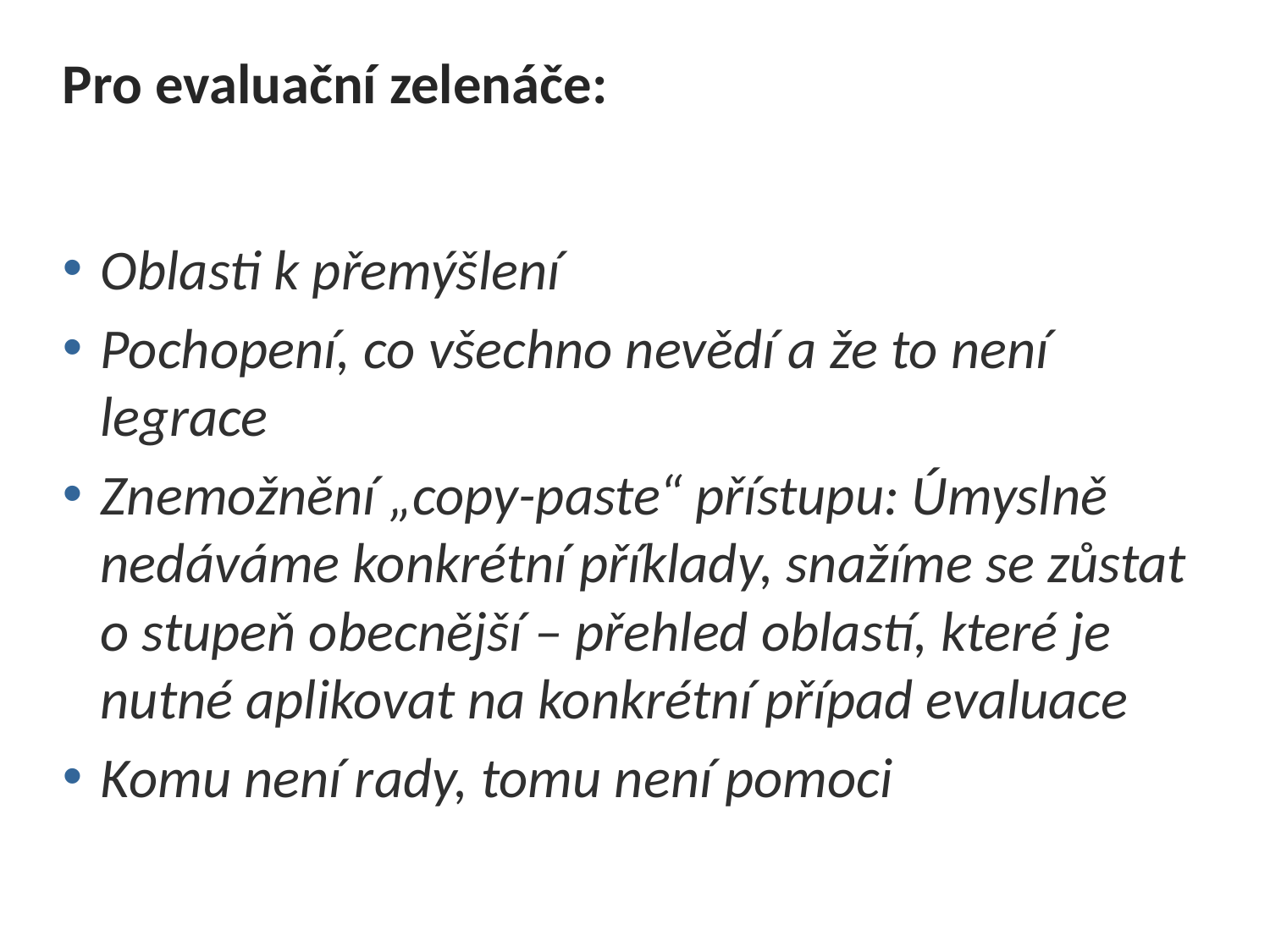

# Pro evaluační zelenáče:
Oblasti k přemýšlení
Pochopení, co všechno nevědí a že to není legrace
Znemožnění „copy-paste“ přístupu: Úmyslně nedáváme konkrétní příklady, snažíme se zůstat o stupeň obecnější – přehled oblastí, které je nutné aplikovat na konkrétní případ evaluace
Komu není rady, tomu není pomoci